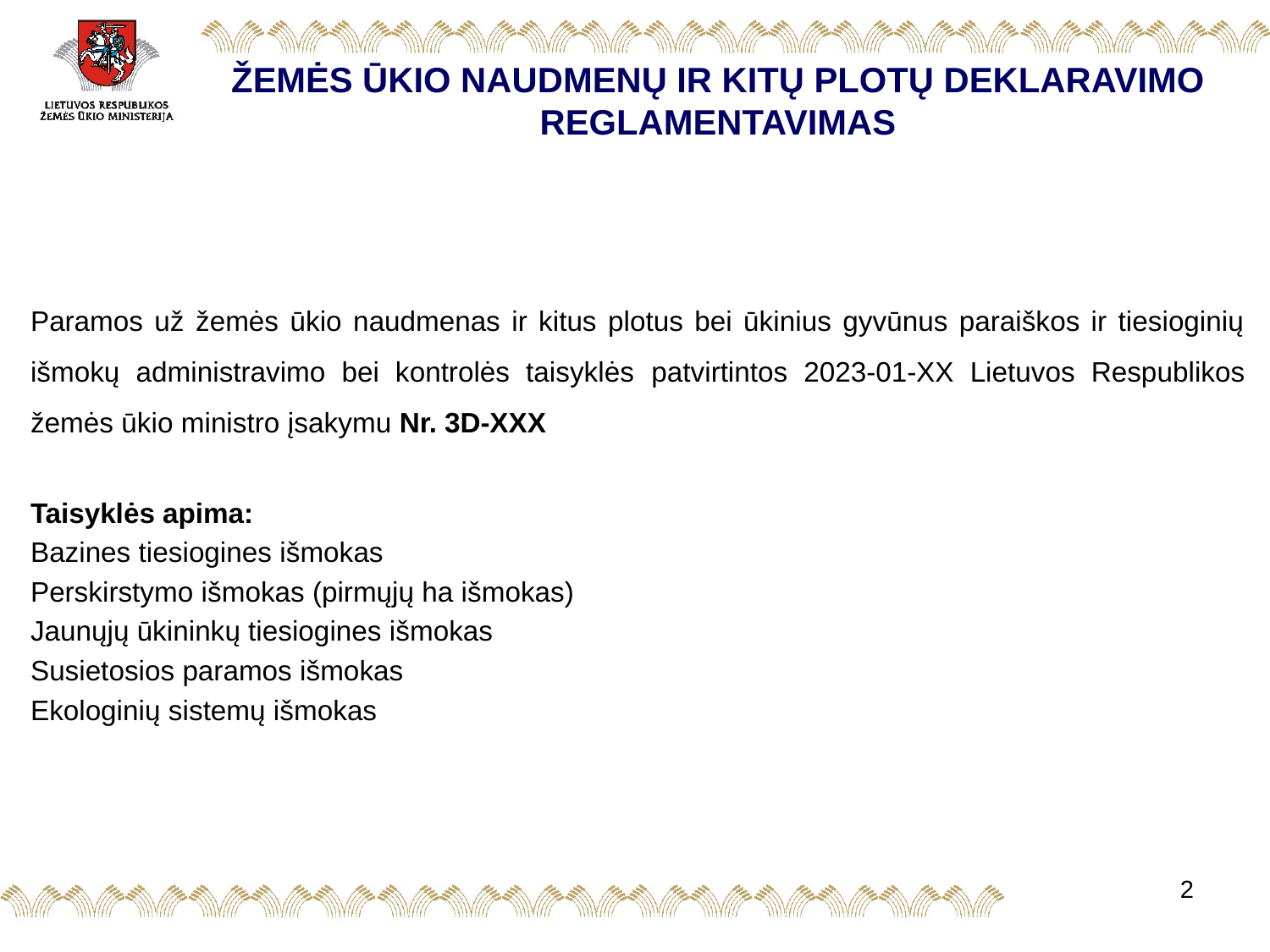

ŽEMĖS ŪKIO NAUDMENŲ IR KITŲ PLOTŲ DEKLARAVIMO REGLAMENTAVIMAS
Paramos už žemės ūkio naudmenas ir kitus plotus bei ūkinius gyvūnus paraiškos ir tiesioginių išmokų administravimo bei kontrolės taisyklės patvirtintos 2023-01-XX Lietuvos Respublikos žemės ūkio ministro įsakymu Nr. 3D-XXX

Taisyklės apima:
Bazines tiesiogines išmokas
Perskirstymo išmokas (pirmųjų ha išmokas)
Jaunųjų ūkininkų tiesiogines išmokas
Susietosios paramos išmokas
Ekologinių sistemų išmokas
2